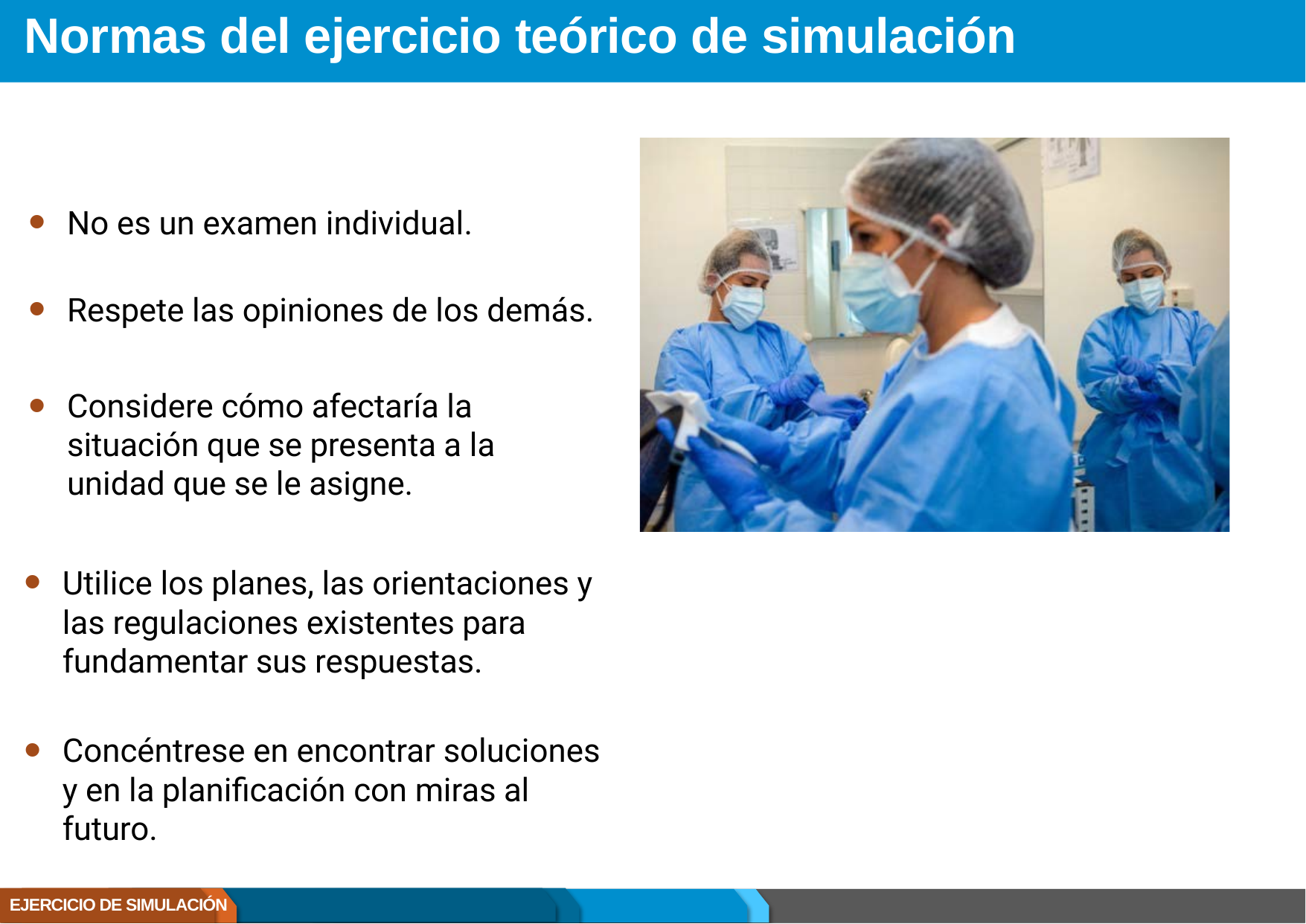

# Normas del ejercicio teórico de simulación

No es un examen individual.

Respete las opiniones de los demás.

Considere cómo afectaría la situación que se presenta a la unidad que se le asigne.

Utilice los planes, las orientaciones y las regulaciones existentes para fundamentar sus respuestas.

Concéntrese en encontrar soluciones y en la planificación con miras al futuro.
EJERCICIO DE SIMULACIÓN